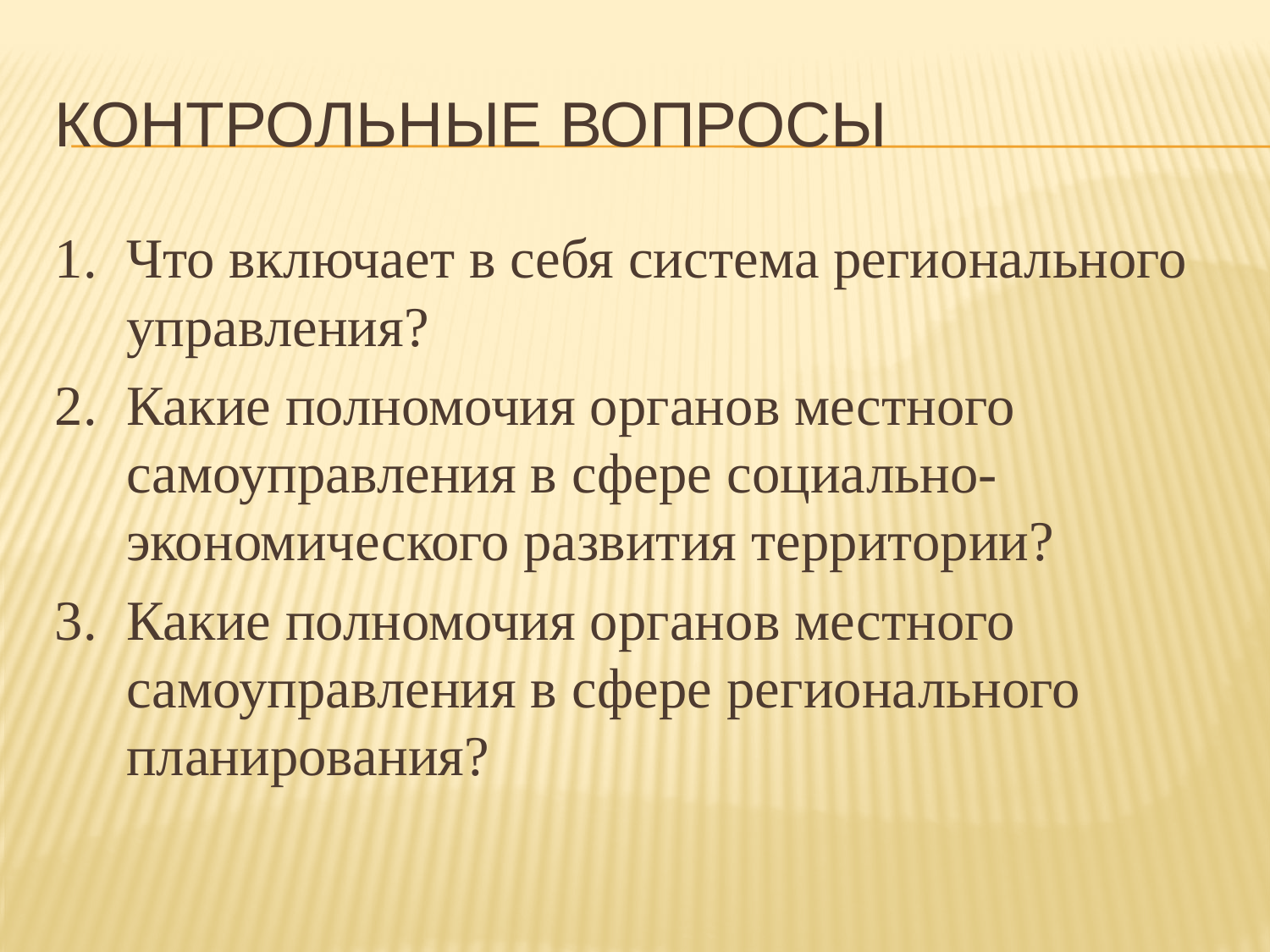

# Контрольные вопросы
Что включает в себя система регионального управления?
Какие полномочия органов местного самоуправления в сфере социально-экономического развития территории?
Какие полномочия органов местного самоуправления в сфере регионального планирования?